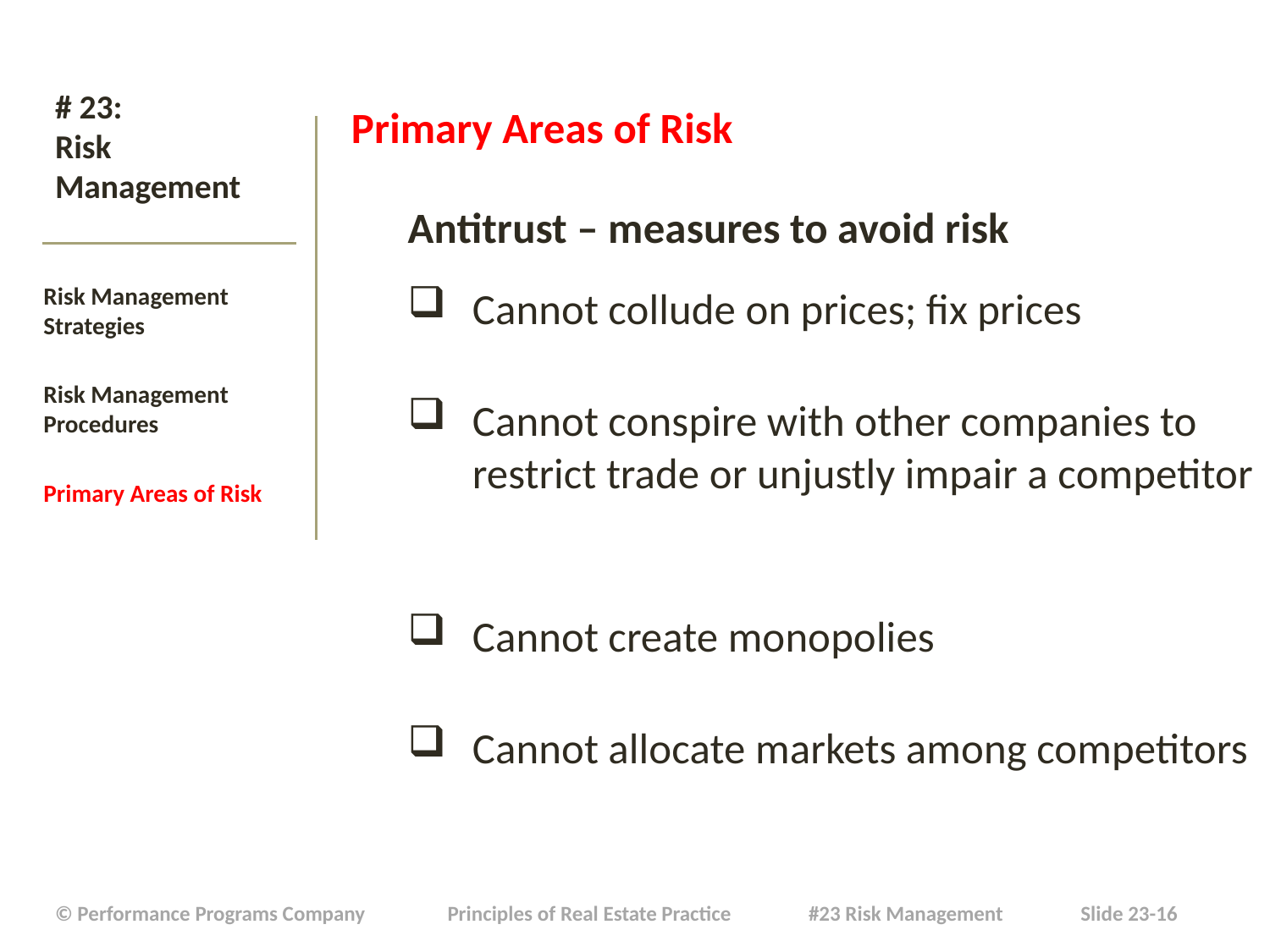

Primary Areas of Risk

Antitrust – measures to avoid risk

Cannot collude on prices; fix prices
Cannot conspire with other companies to restrict trade or unjustly impair a competitor
Cannot create monopolies
Cannot allocate markets among competitors

# # 23: Risk Management

Risk Management Strategies

Risk Management Procedures

Primary Areas of Risk

| © Performance Programs Company Principles of Real Estate Practice #23 Risk Management Slide 23-16 |
| --- |